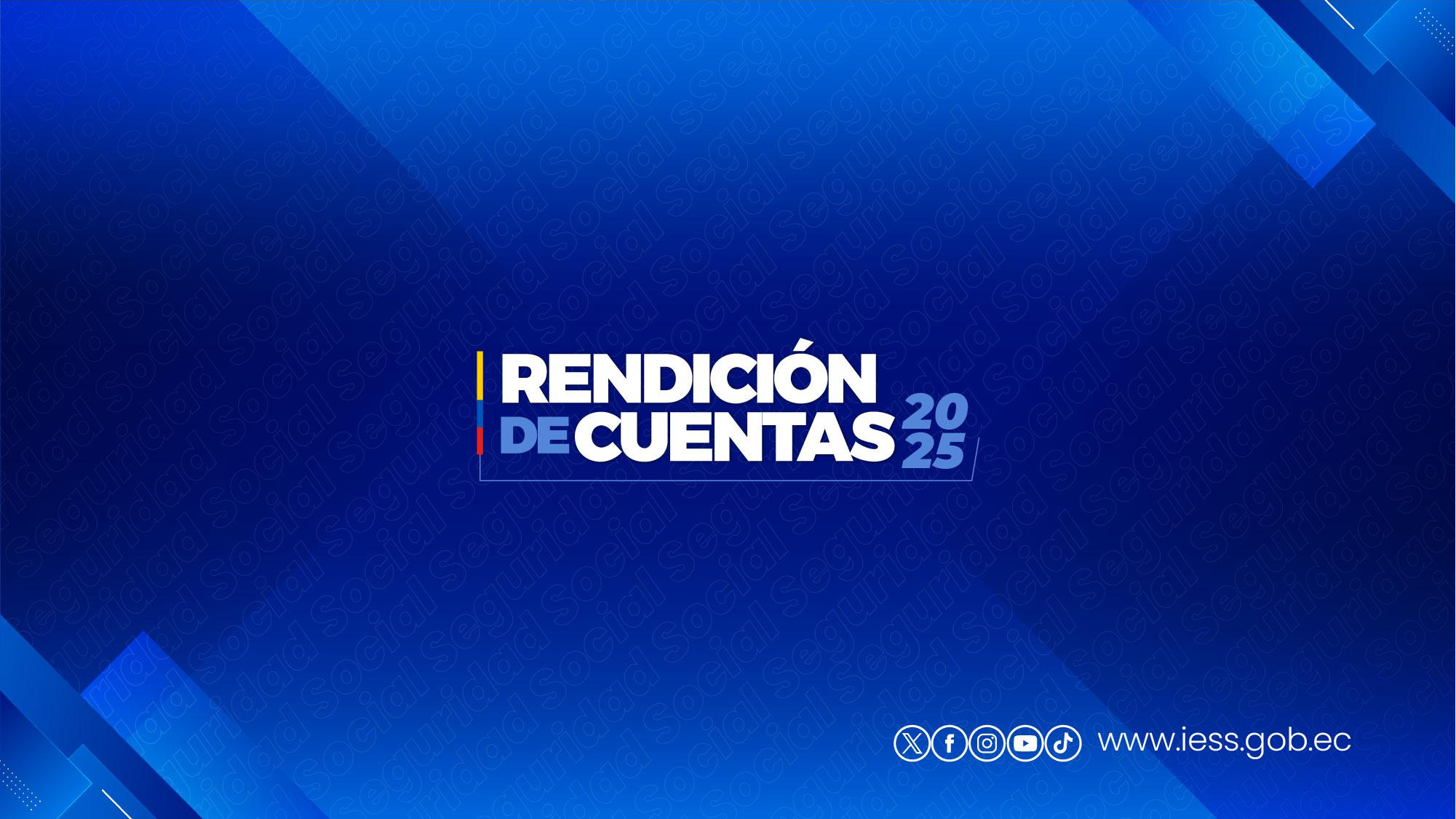

Lamina, cierre presentación
Se debe usar al final de la presentación.